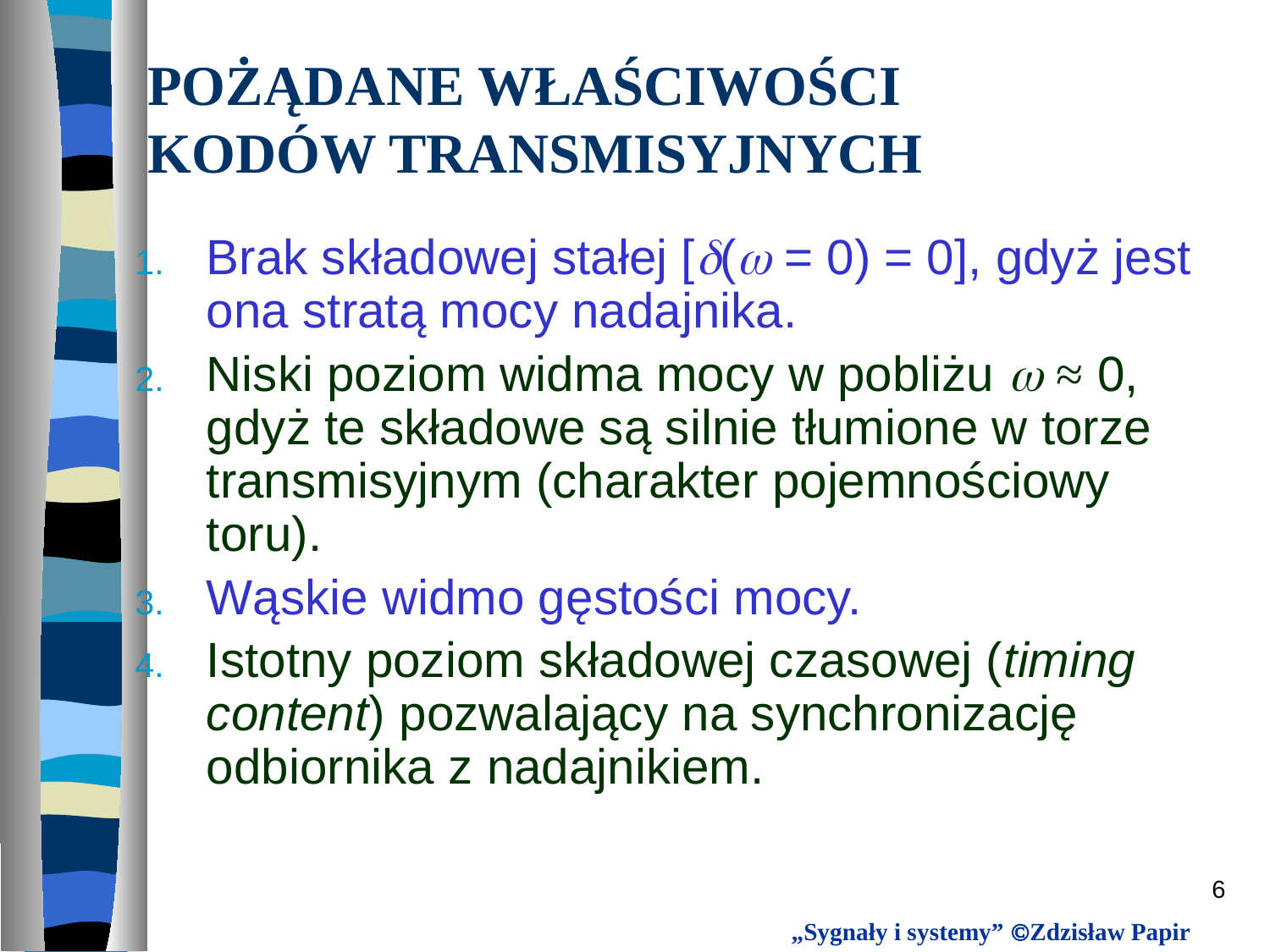

# POŻĄDANE WŁAŚCIWOŚCI KODÓW TRANSMISYJNYCH
Brak składowej stałej [δ(ω = 0) = 0], gdyż jest ona stratą mocy nadajnika.
Niski poziom widma mocy w pobliżu ω ≈ 0, gdyż te składowe są silnie tłumione w torze transmisyjnym (charakter pojemnościowy toru).
Wąskie widmo gęstości mocy.
Istotny poziom składowej czasowej (timing content) pozwalający na synchronizację odbiornika z nadajnikiem.
6
„Sygnały i systemy” ©Zdzisław Papir